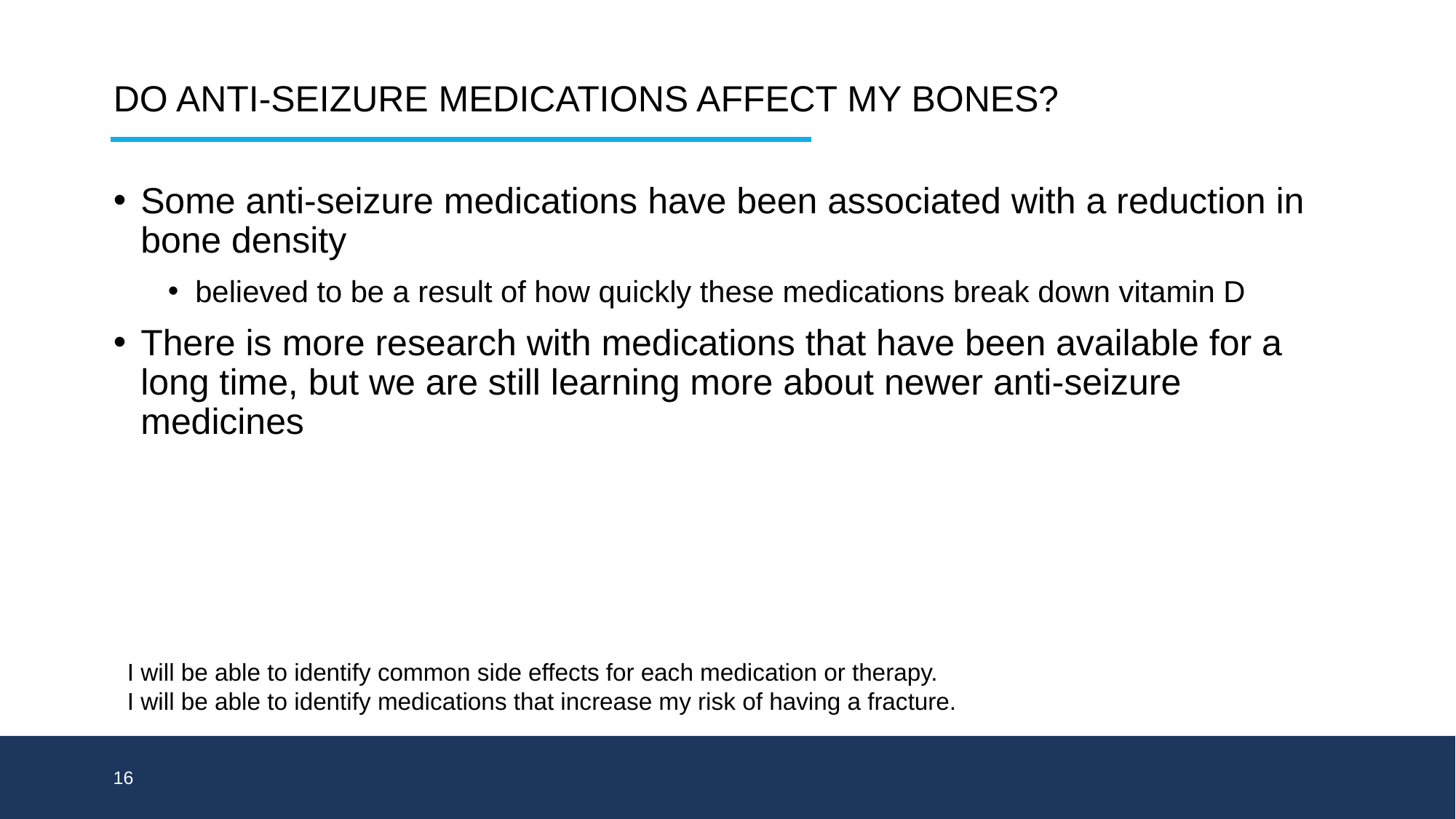

# Do Anti-Seizure Medications affect my bones?
Some anti-seizure medications have been associated with a reduction in bone density
believed to be a result of how quickly these medications break down vitamin D
There is more research with medications that have been available for a long time, but we are still learning more about newer anti-seizure medicines

I will be able to identify common side effects for each medication or therapy.
I will be able to identify medications that increase my risk of having a fracture.